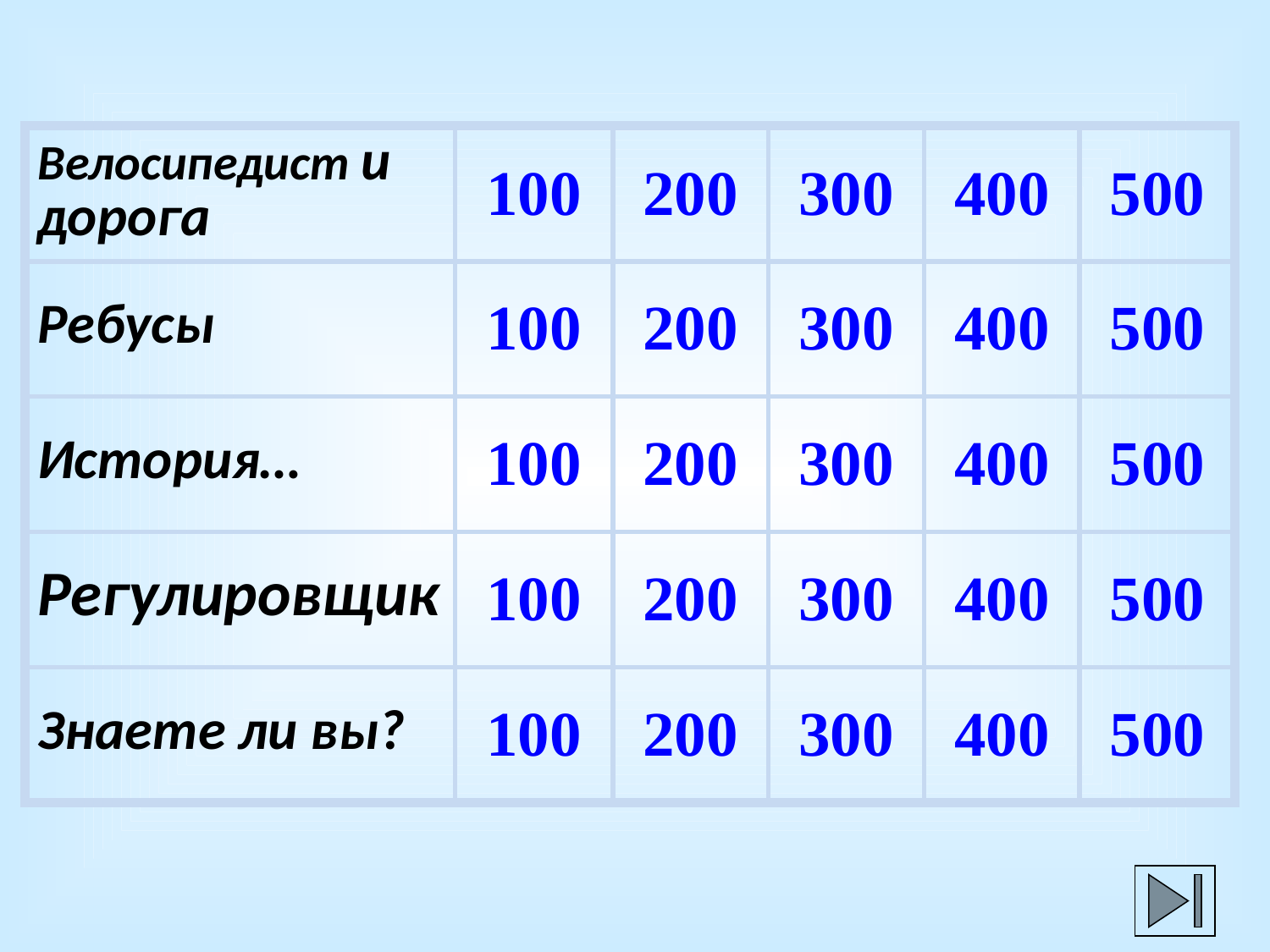

| Велосипедист и дорога | 100 | 200 | 300 | 400 | 500 |
| --- | --- | --- | --- | --- | --- |
| Ребусы | 100 | 200 | 300 | 400 | 500 |
| История… | 100 | 200 | 300 | 400 | 500 |
| Регулировщик | 100 | 200 | 300 | 400 | 500 |
| Знаете ли вы? | 100 | 200 | 300 | 400 | 500 |